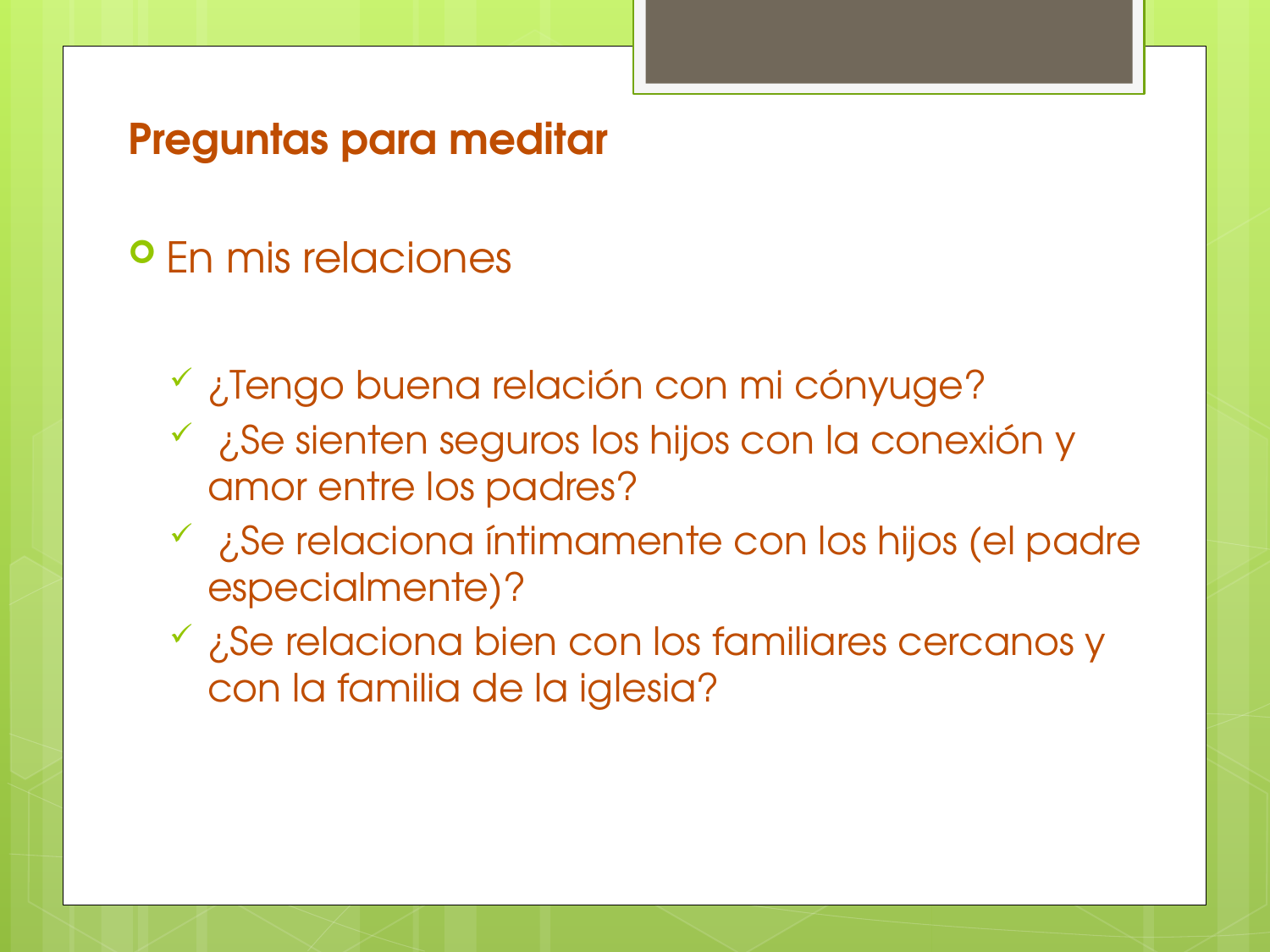

Preguntas para meditar

En mis relaciones

¿Tengo buena relación con mi cónyuge?
 ¿Se sienten seguros los hijos con la conexión y amor entre los padres?
 ¿Se relaciona íntimamente con los hijos (el padre especialmente)?
¿Se relaciona bien con los familiares cercanos y con la familia de la iglesia?